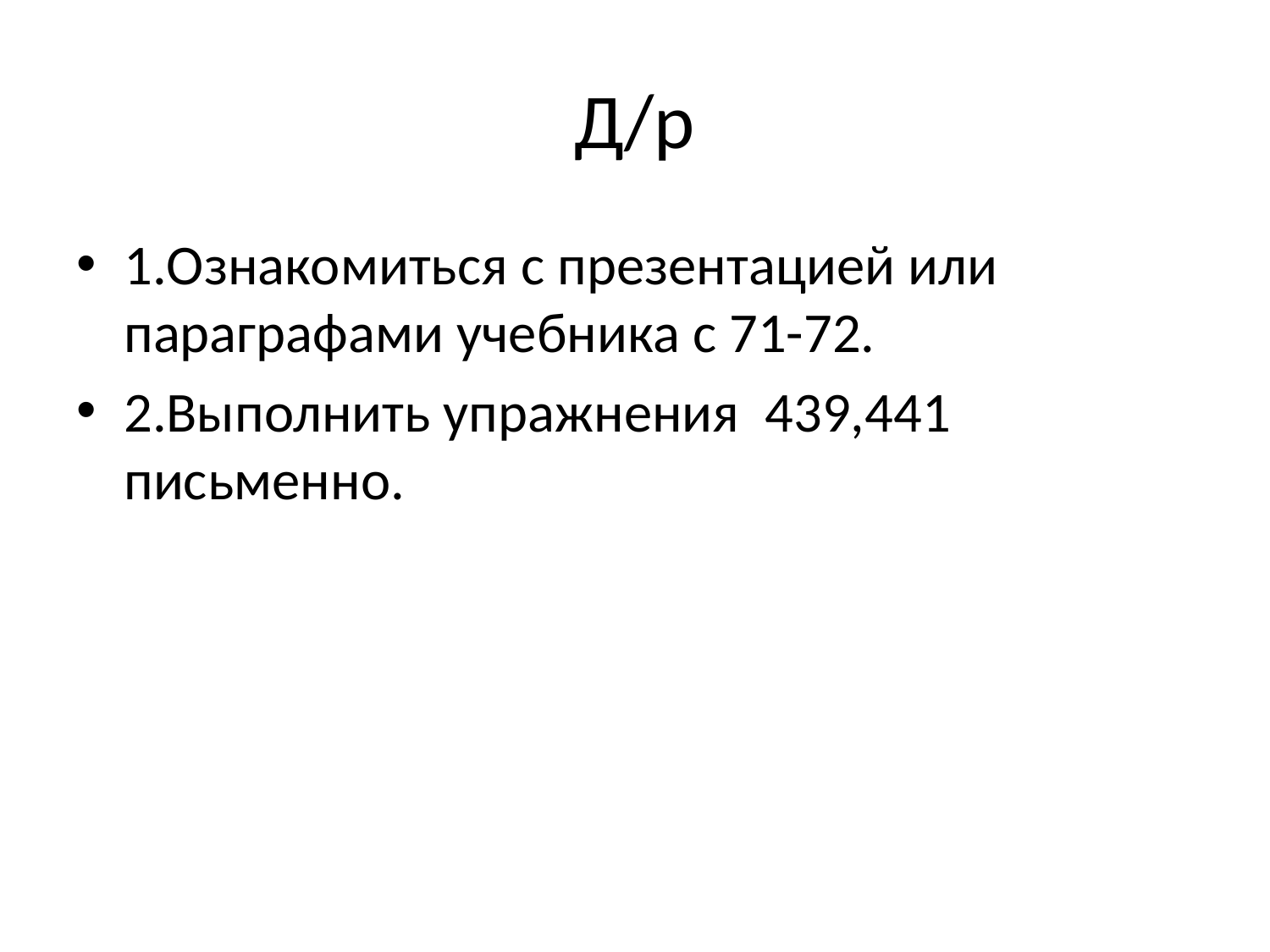

# Д/р
1.Ознакомиться с презентацией или параграфами учебника с 71-72.
2.Выполнить упражнения  439,441 письменно.